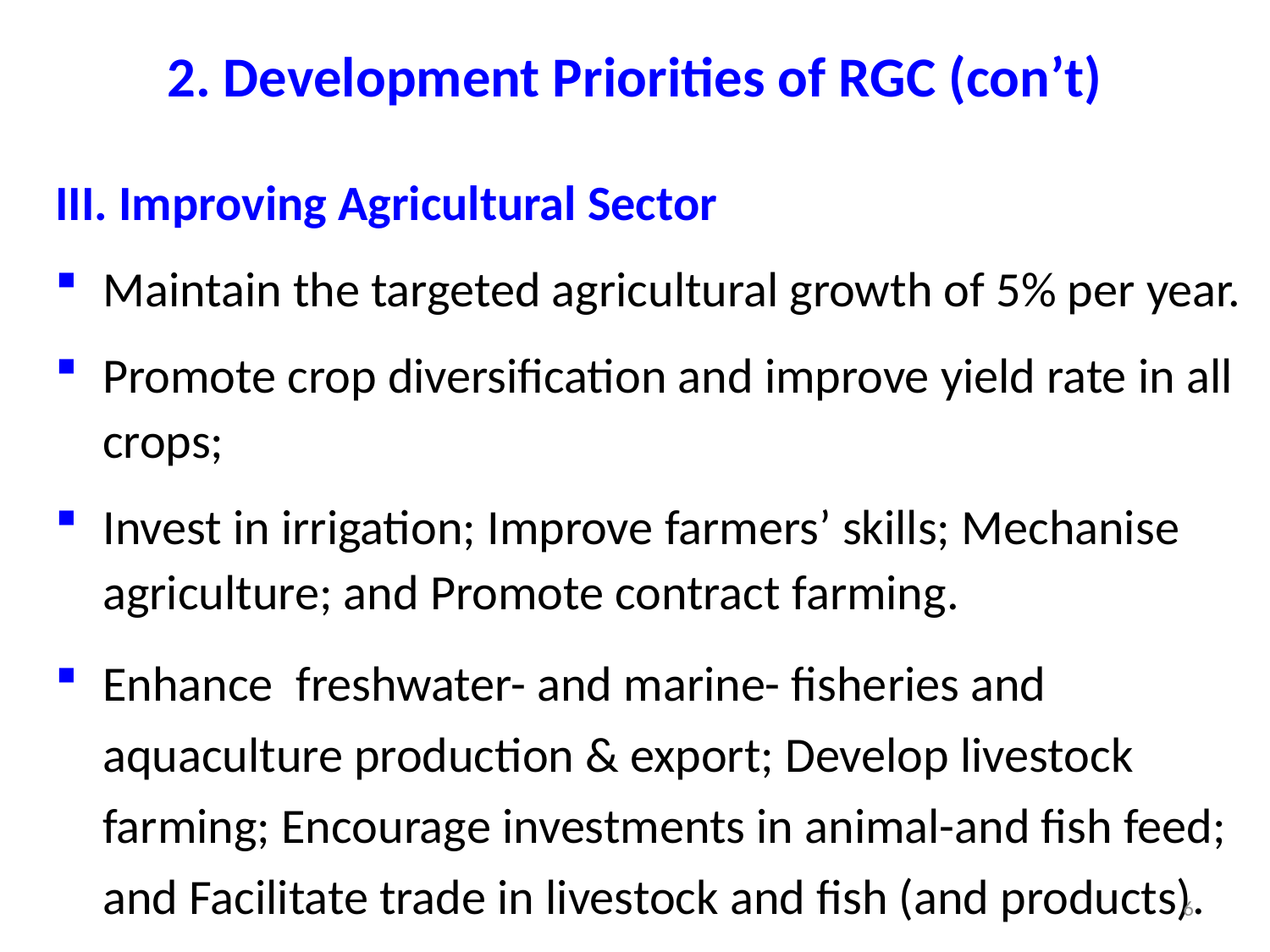

# 2. Development Priorities of RGC (con’t)
III. Improving Agricultural Sector
Maintain the targeted agricultural growth of 5% per year.
Promote crop diversification and improve yield rate in all crops;
Invest in irrigation; Improve farmers’ skills; Mechanise agriculture; and Promote contract farming.
Enhance  freshwater- and marine- fisheries and  aquaculture production & export; Develop livestock farming; Encourage investments in animal-and fish feed; and Facilitate trade in livestock and fish (and products).
6